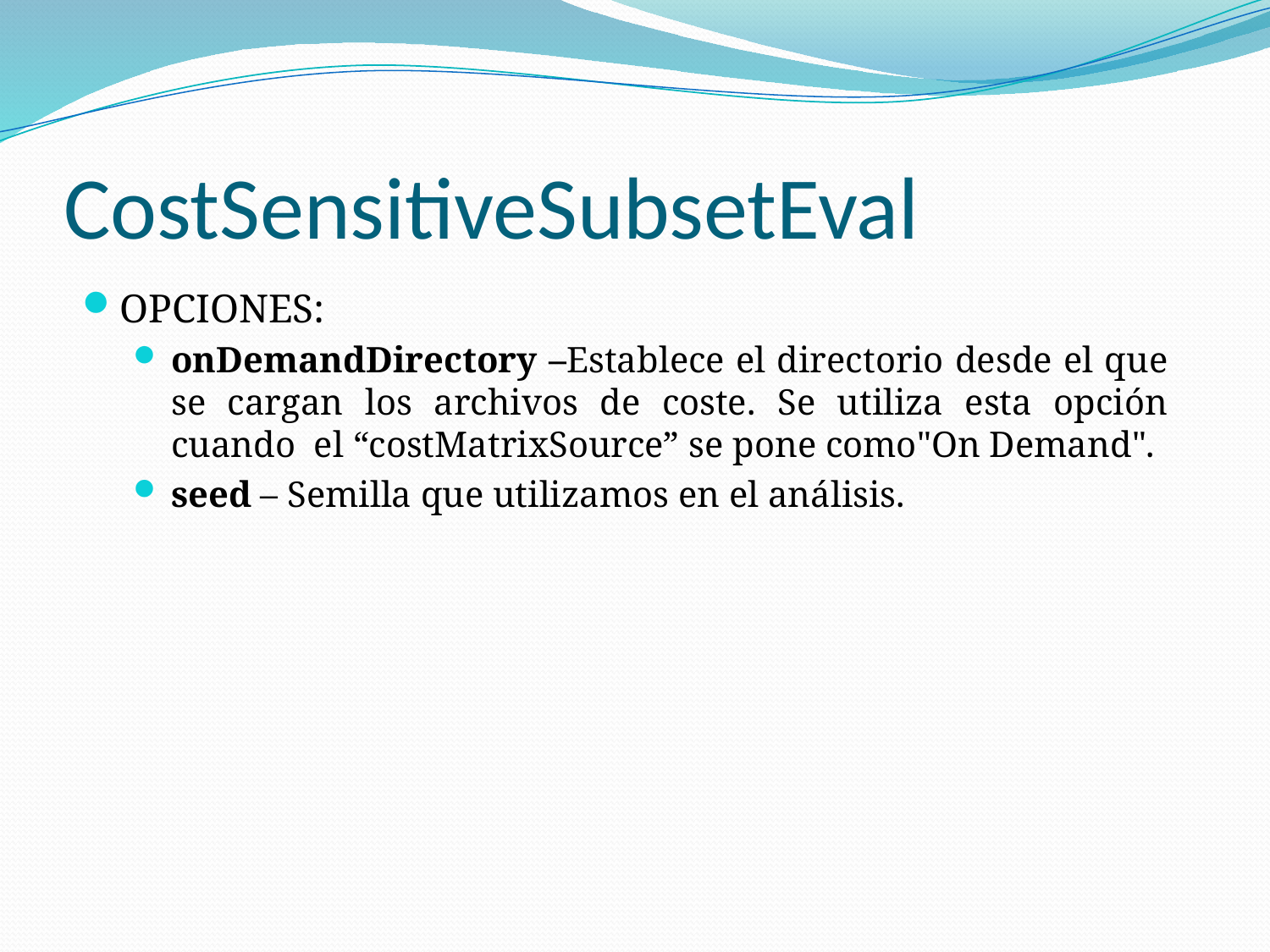

# CostSensitiveSubsetEval
OPCIONES:
onDemandDirectory –Establece el directorio desde el que se cargan los archivos de coste. Se utiliza esta opción cuando  el “costMatrixSource” se pone como"On Demand".
seed – Semilla que utilizamos en el análisis.